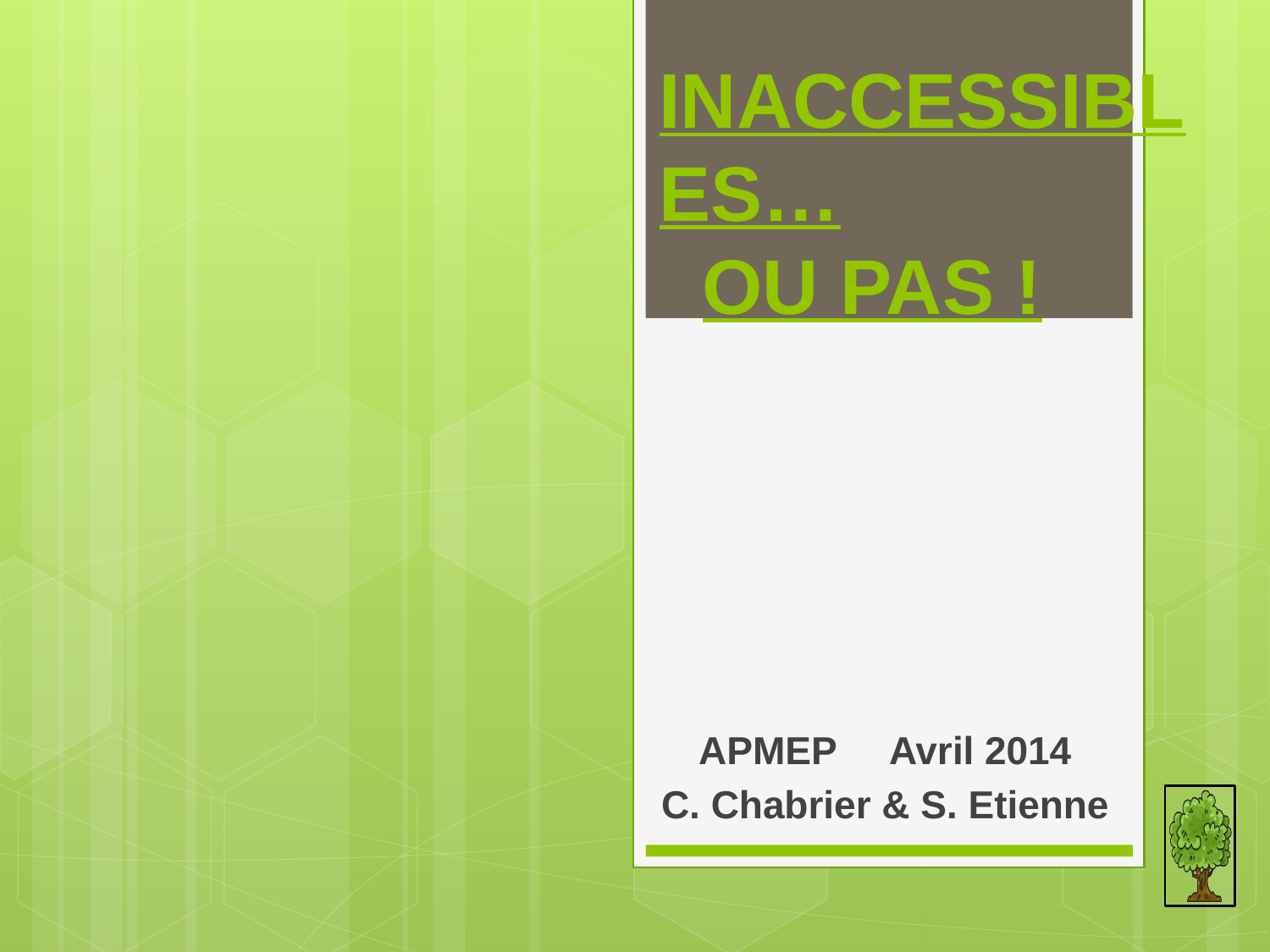

# Mesures inaccessibles… ou pas !
APMEP     Avril 2014
C. Chabrier & S. Etienne